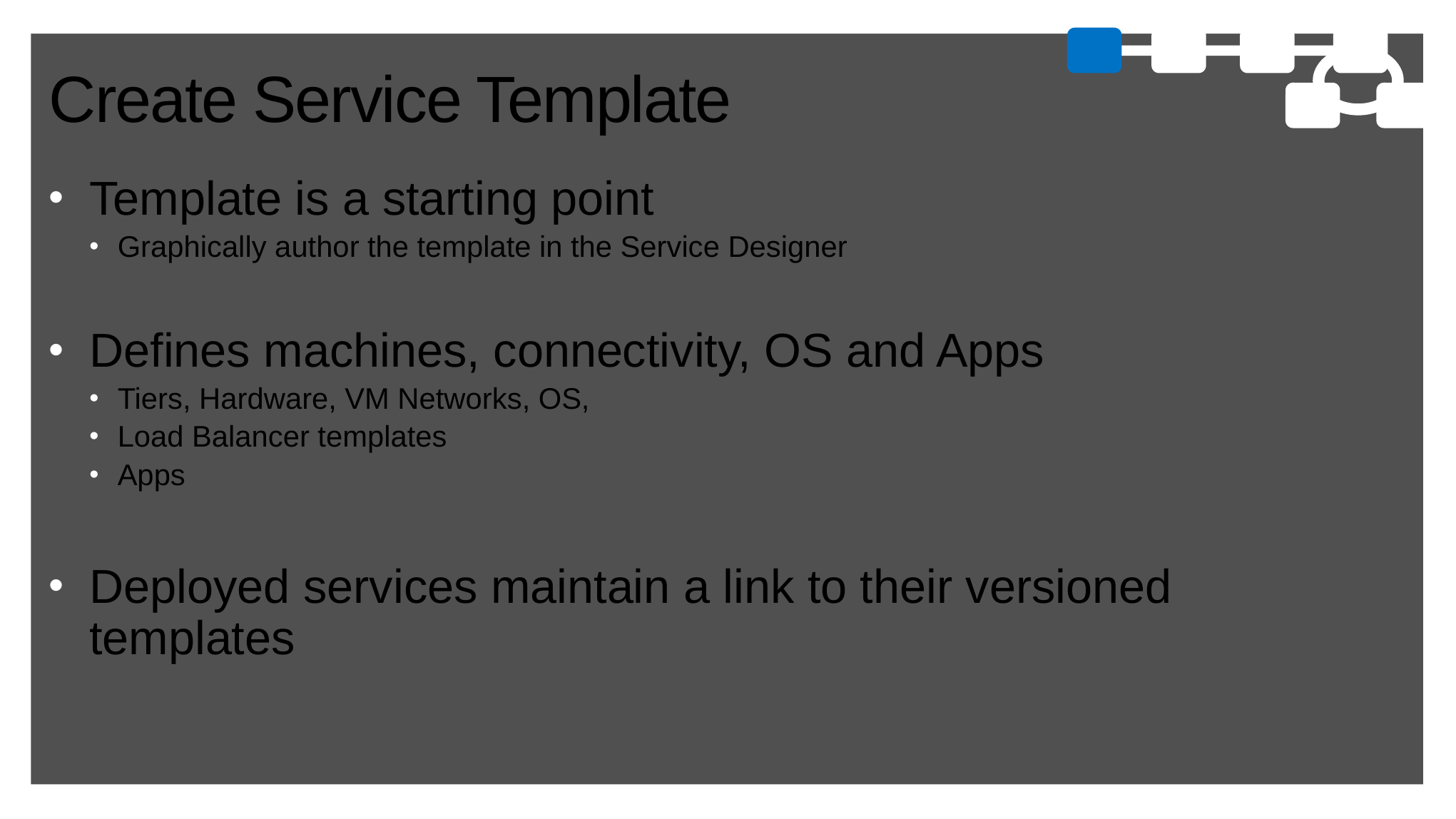

# Create Service Template
Template is a starting point
Graphically author the template in the Service Designer

Defines machines, connectivity, OS and Apps
Tiers, Hardware, VM Networks, OS,
Load Balancer templates
Apps

Deployed services maintain a link to their versioned templates